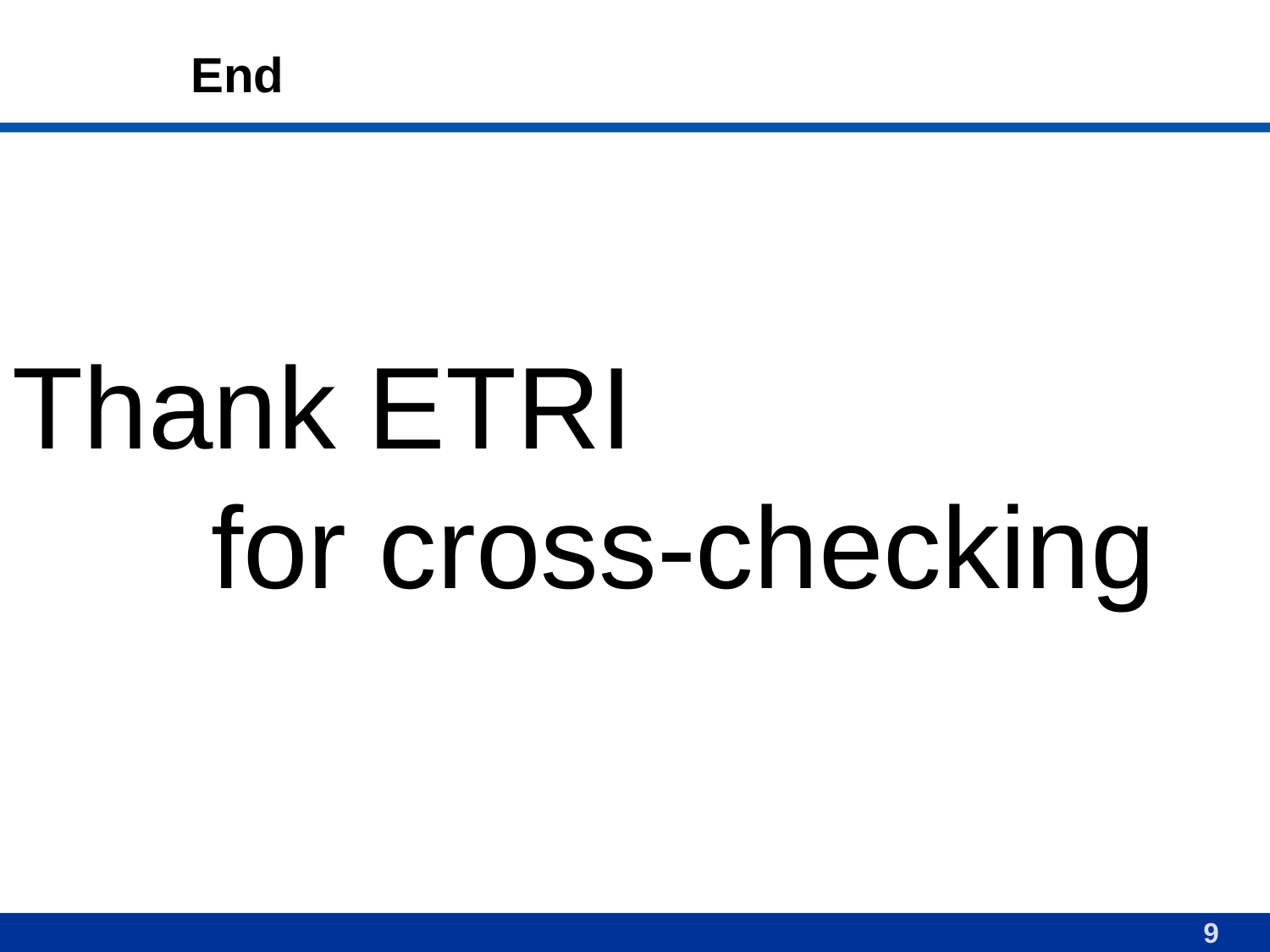

# End
Thank ETRI
   for cross-checking
9